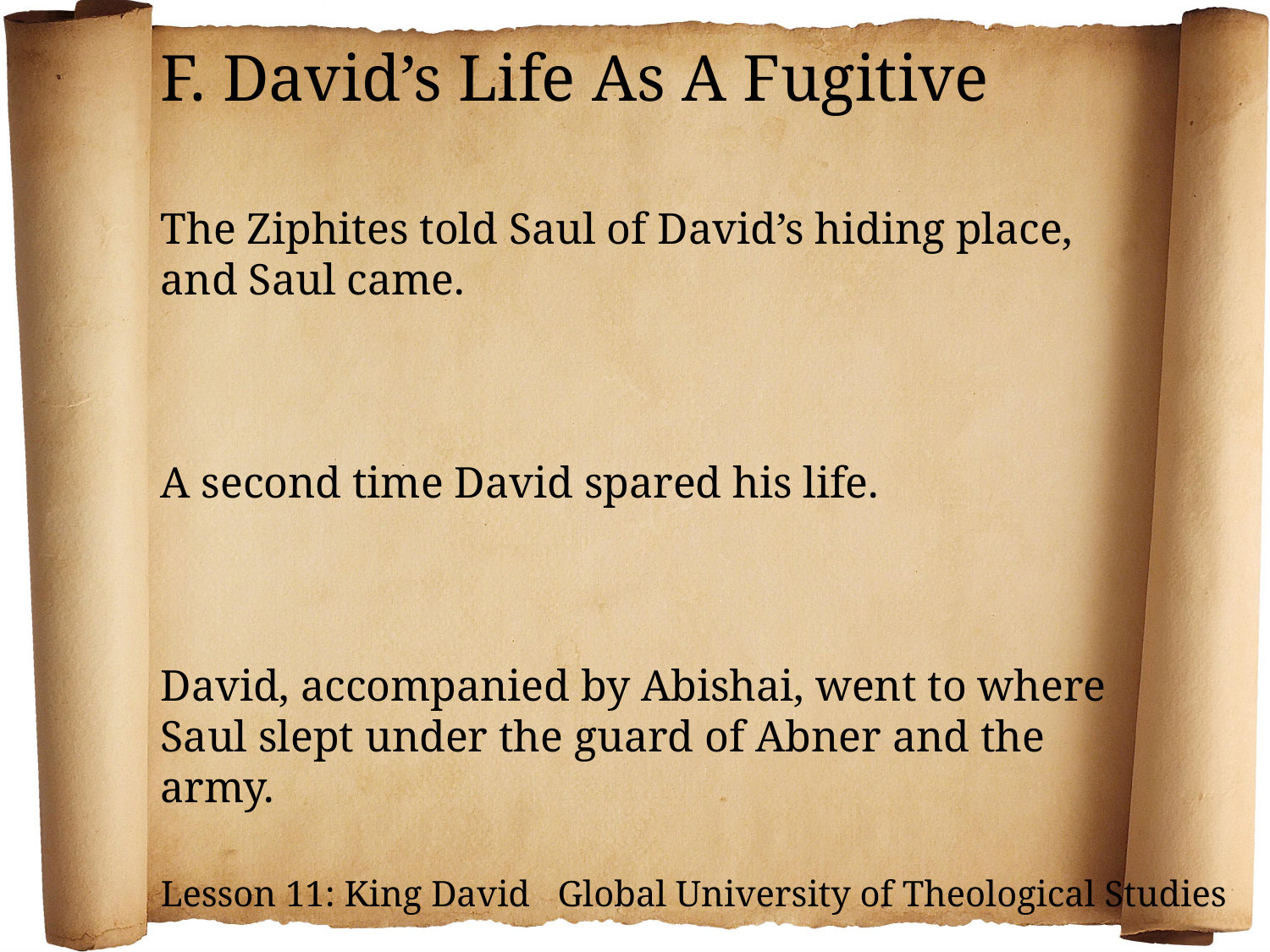

F. David’s Life As A Fugitive
The Ziphites told Saul of David’s hiding place, and Saul came.

A second time David spared his life.

David, accompanied by Abishai, went to where Saul slept under the guard of Abner and the army.
Lesson 11: King David   Global University of Theological Studies